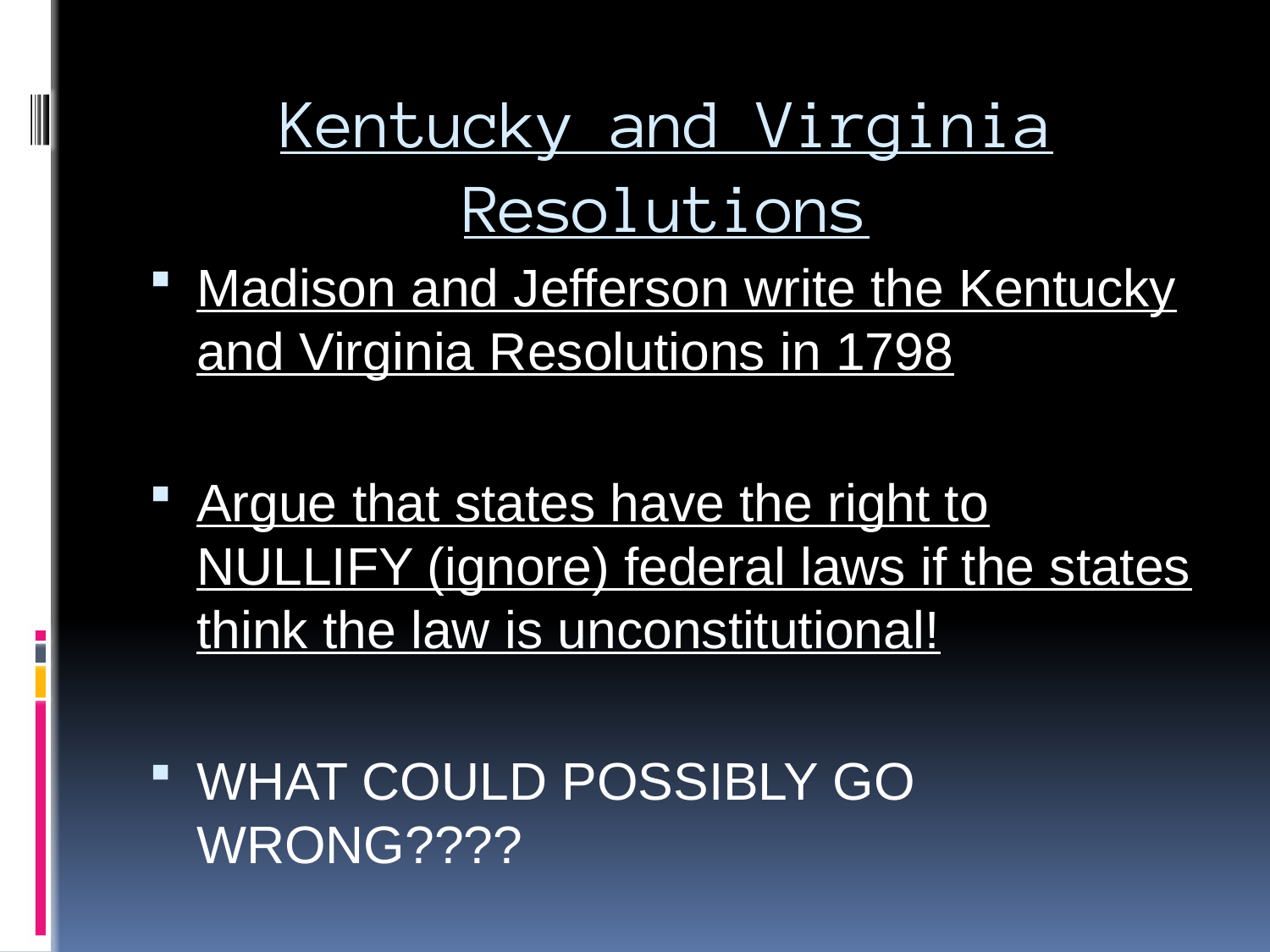

# Kentucky and Virginia Resolutions
Madison and Jefferson write the Kentucky and Virginia Resolutions in 1798

Argue that states have the right to NULLIFY (ignore) federal laws if the states think the law is unconstitutional!

WHAT COULD POSSIBLY GO WRONG????